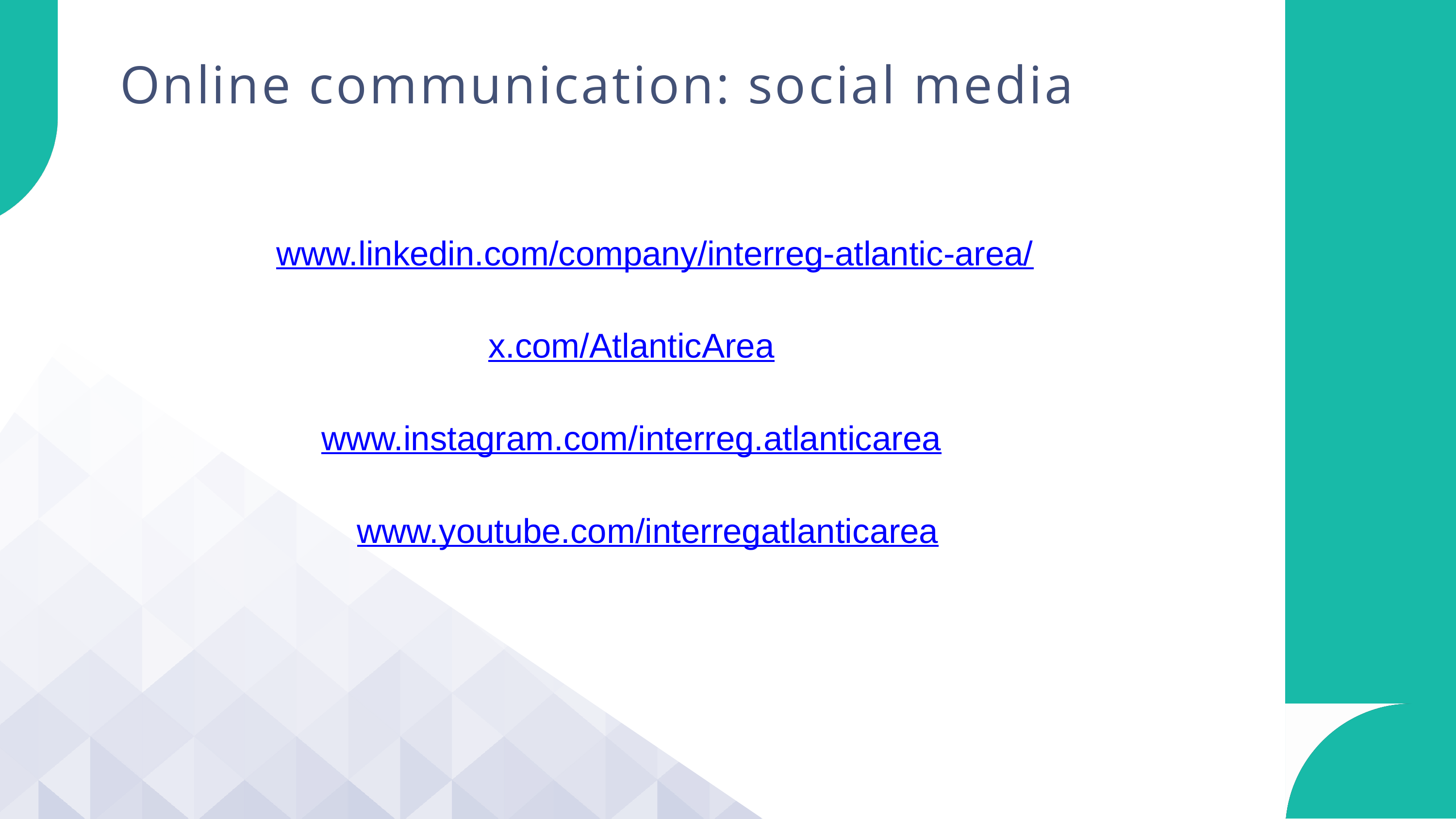

Online communication: social media
www.linkedin.com/company/interreg-atlantic-area/
x.com/AtlanticArea
www.instagram.com/interreg.atlanticarea
www.youtube.com/interregatlanticarea